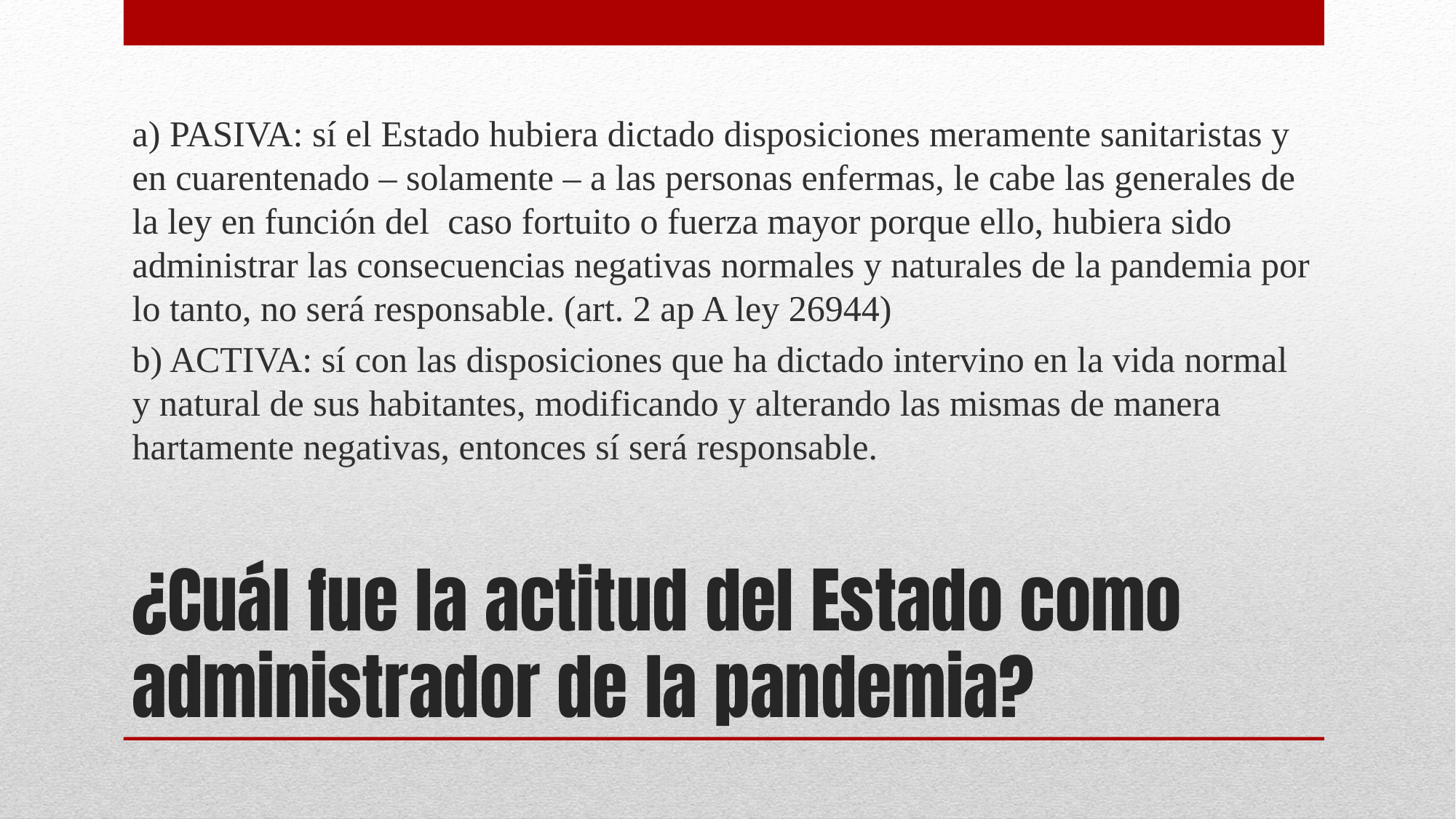

a) PASIVA: sí el Estado hubiera dictado disposiciones meramente sanitaristas y en cuarentenado – solamente – a las personas enfermas, le cabe las generales de la ley en función del  caso fortuito o fuerza mayor porque ello, hubiera sido administrar las consecuencias negativas normales y naturales de la pandemia por lo tanto, no será responsable. (art. 2 ap A ley 26944)
b) ACTIVA: sí con las disposiciones que ha dictado intervino en la vida normal y natural de sus habitantes, modificando y alterando las mismas de manera hartamente negativas, entonces sí será responsable.

# ¿Cuál fue la actitud del Estado como administrador de la pandemia?